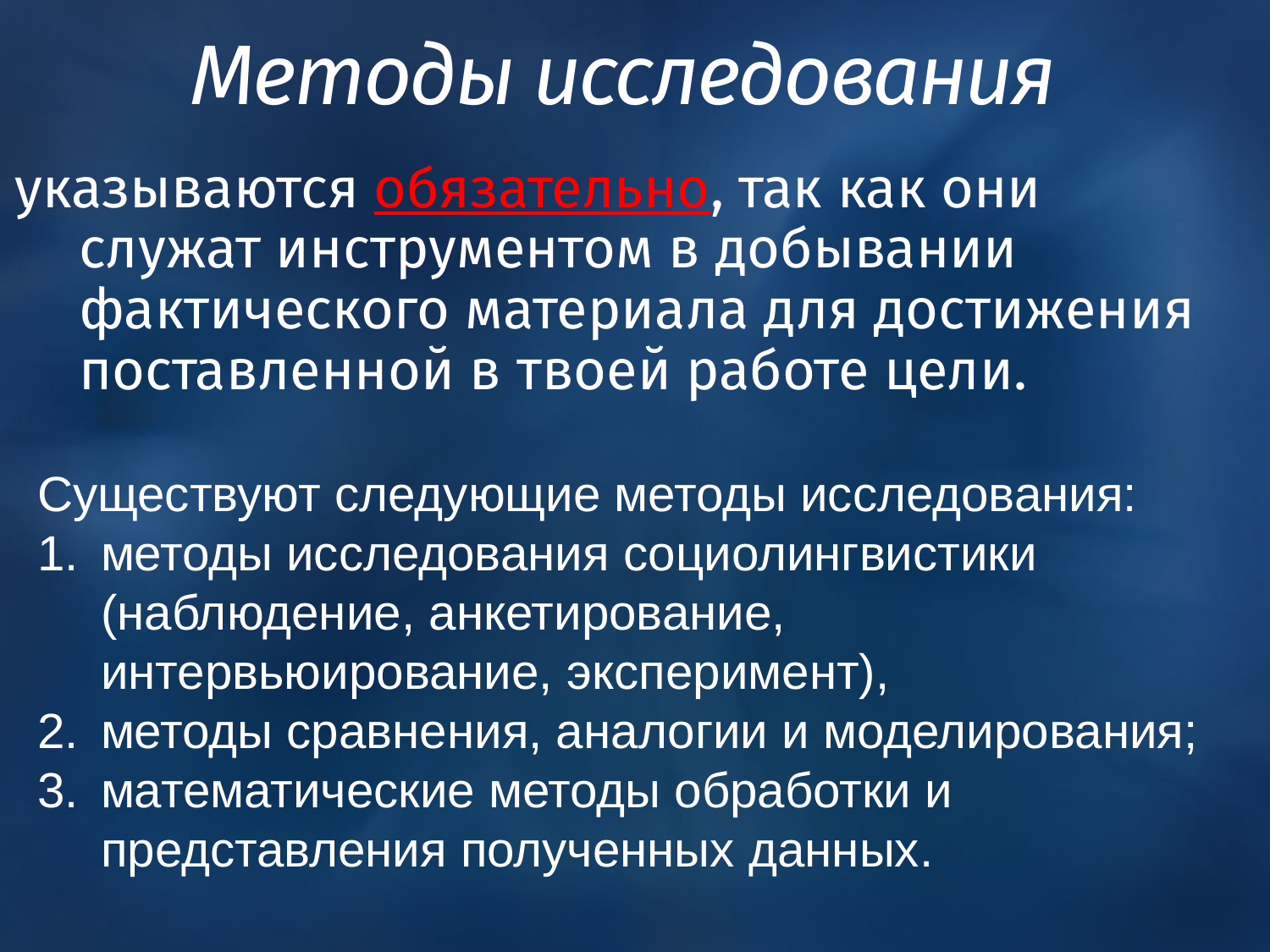

# Методы исследования
указываются обязательно, так как они служат инструментом в добывании фактического материала для достижения поставленной в твоей работе цели.
Существуют следующие методы исследования:
методы исследования социолингвистики (наблюдение, анкетирование, интервьюирование, эксперимент),
методы сравнения, аналогии и моделирования;
математические методы обработки и представления полученных данных.